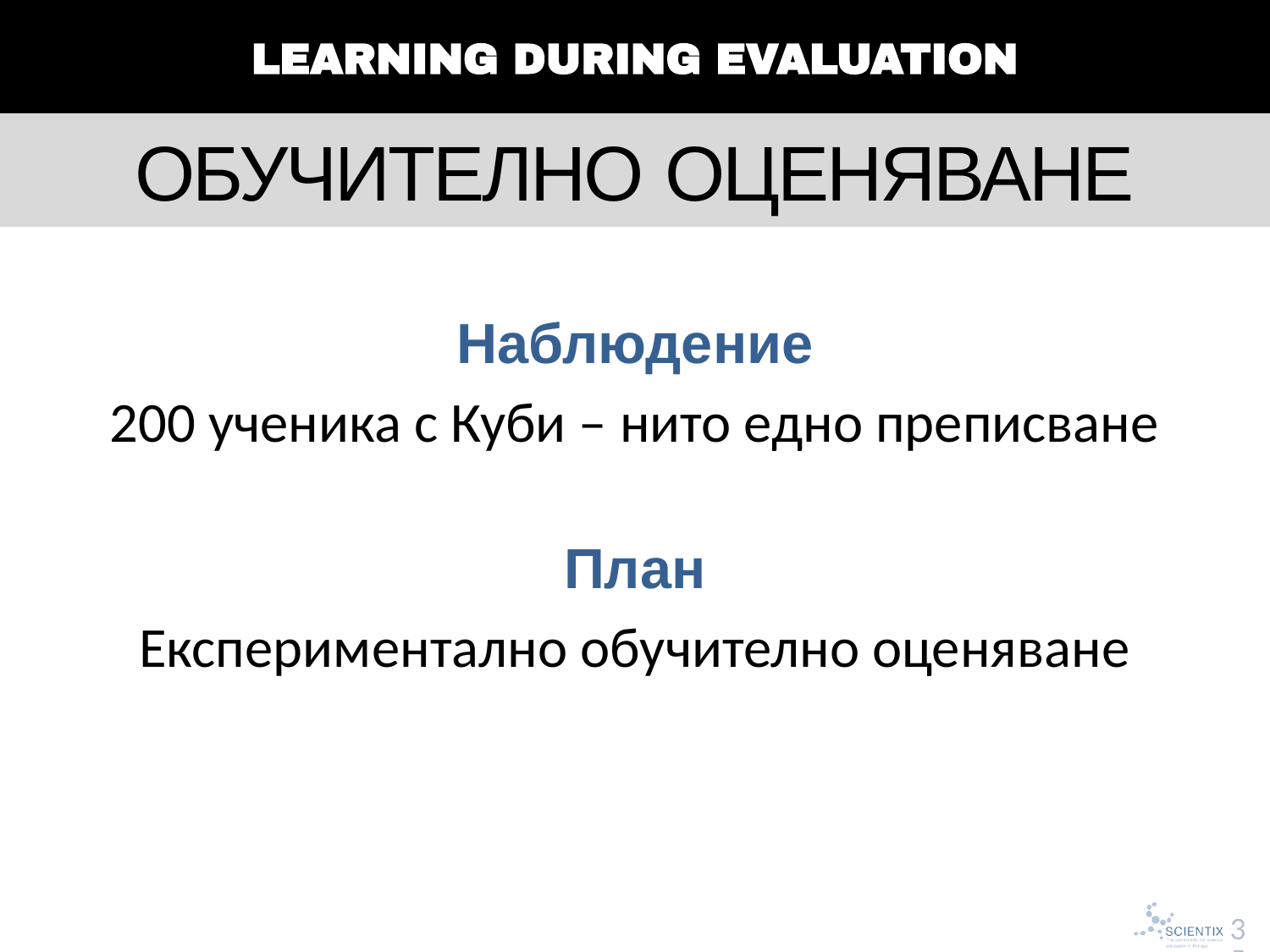

Learning DURING evaluation
# Обучително оценяване
Наблюдение
200 ученика с Куби – нито едно преписване
План
Експериментално обучително оценяване
35